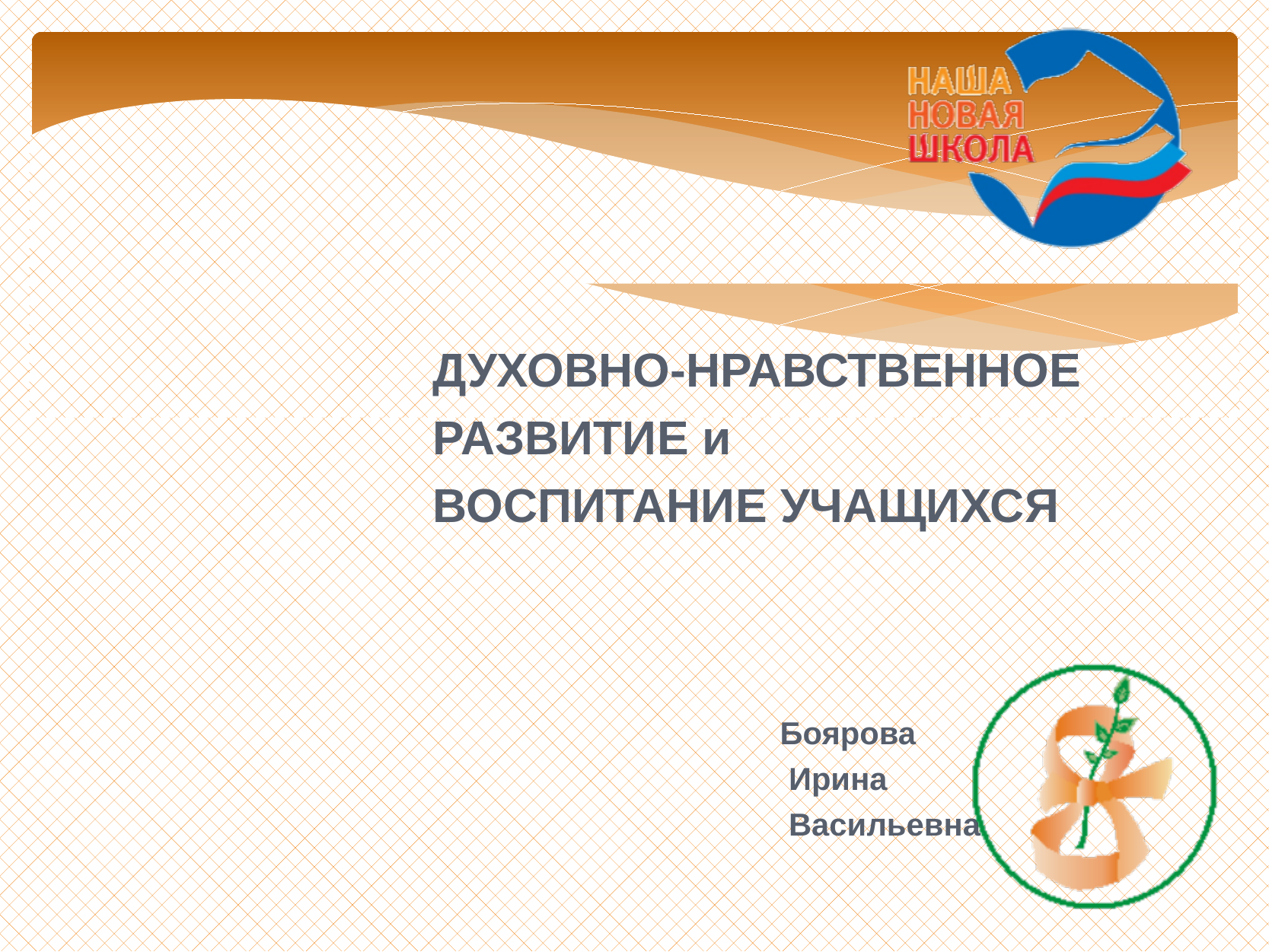

ДУХОВНО-НРАВСТВЕННОЕ РАЗВИТИЕ и
ВОСПИТАНИЕ УЧАЩИХСЯ

Боярова
 Ирина
 Васильевна